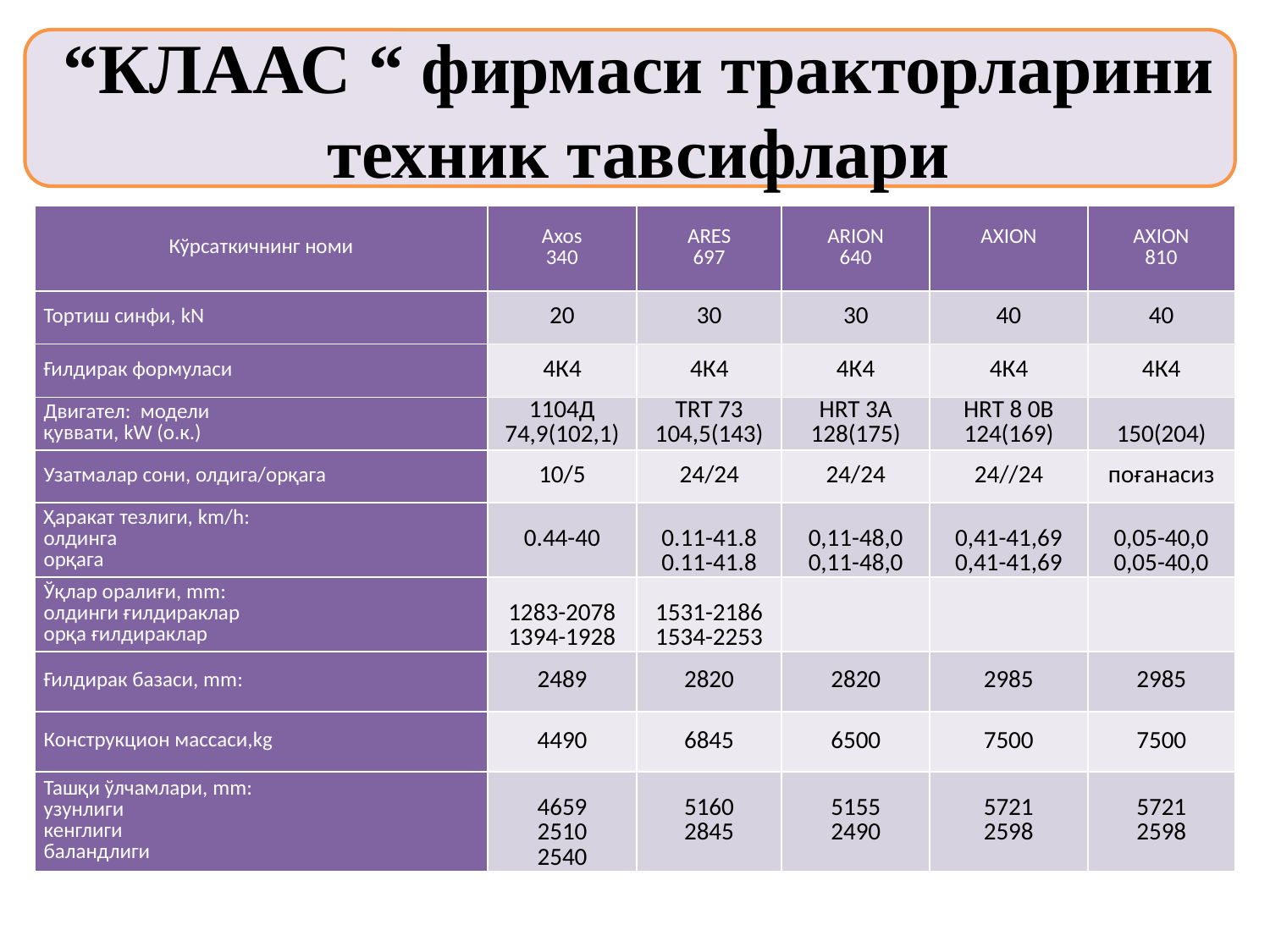

“КЛААС “ фирмаси тракторларини
 техник тавсифлари
| Кўрсаткичнинг номи | Axos 340 | ARES 697 | ARION 640 | AXION | AXION 810 |
| --- | --- | --- | --- | --- | --- |
| Тортиш синфи, kN | 20 | 30 | 30 | 40 | 40 |
| Ғилдирак формуласи | 4К4 | 4К4 | 4К4 | 4К4 | 4К4 |
| Двигател: модели қуввати, kW (о.к.) | 1104Д 74,9(102,1) | TRT 73 104,5(143) | HRT 3A 128(175) | HRT 8 0B 124(169) | 150(204) |
| Узатмалар сони, олдига/орқага | 10/5 | 24/24 | 24/24 | 24//24 | поғанасиз |
| Ҳаракат тезлиги, km/h: олдинга орқага | 0.44-40 | 0.11-41.8 0.11-41.8 | 0,11-48,0 0,11-48,0 | 0,41-41,69 0,41-41,69 | 0,05-40,0 0,05-40,0 |
| Ўқлар оралиғи, mm: олдинги ғилдираклар орқа ғилдираклар | 1283-2078 1394-1928 | 1531-2186 1534-2253 |  |  |  |
| Ғилдирак базаси, mm: | 2489 | 2820 | 2820 | 2985 | 2985 |
| Конструкцион массаси,kg | 4490 | 6845 | 6500 | 7500 | 7500 |
| Ташқи ўлчамлари, mm: узунлиги кенглиги баландлиги | 4659 2510 2540 | 5160 2845 | 5155 2490 | 5721 2598 | 5721 2598 |